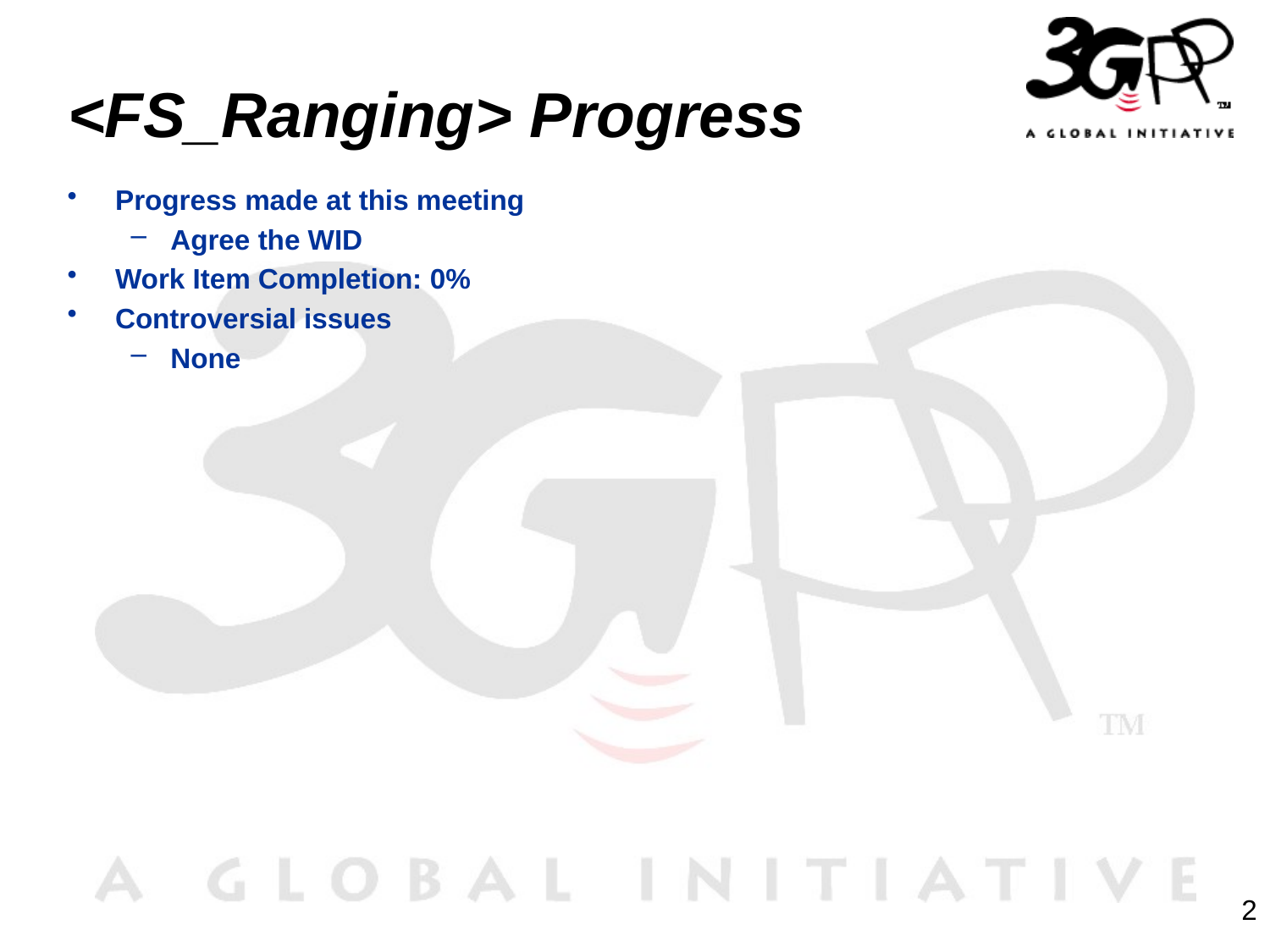

# <FS_Ranging> Progress
Progress made at this meeting
Agree the WID
Work Item Completion: 0%
Controversial issues
None
2